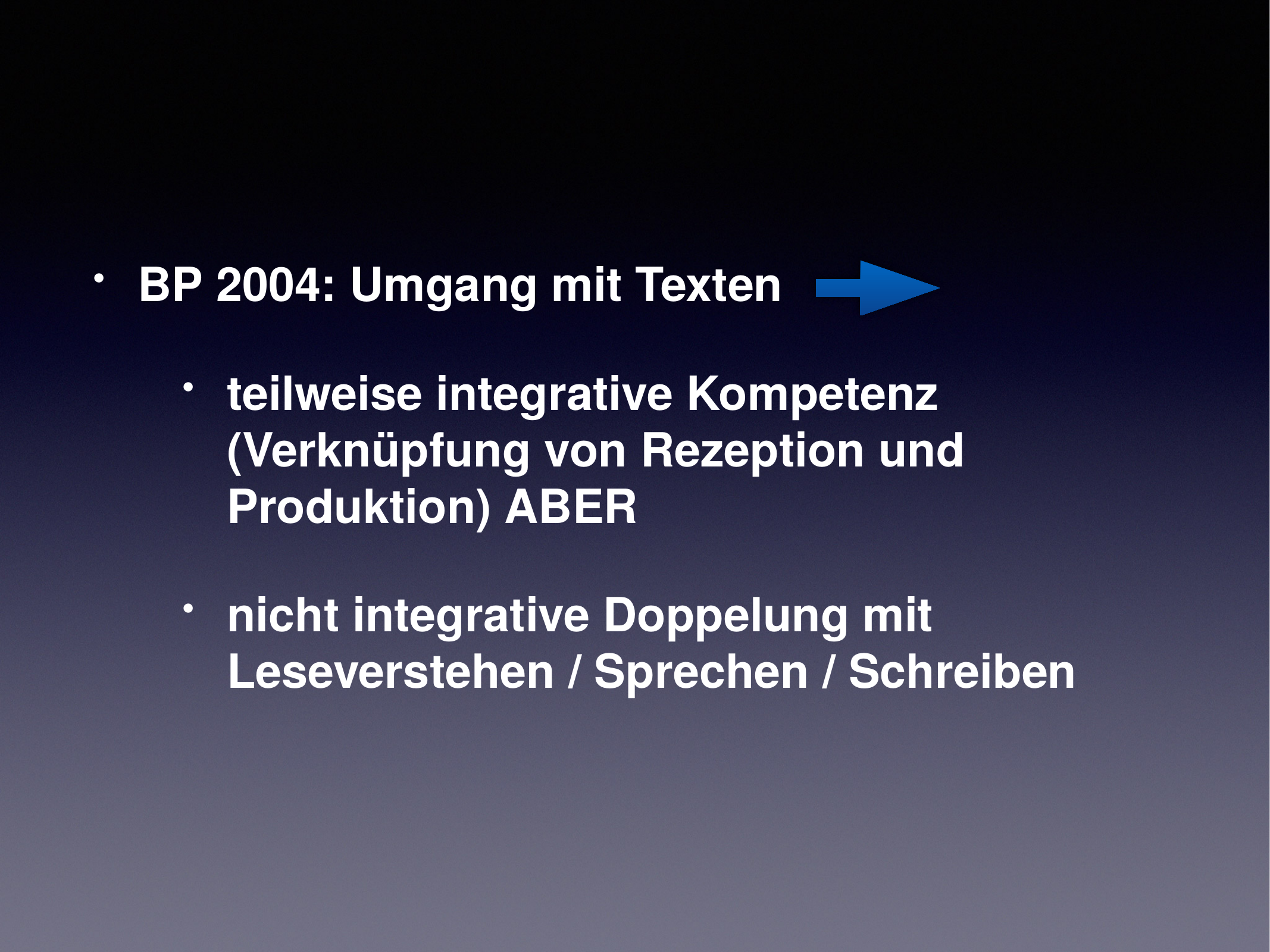

BP 2004: Umgang mit Texten
teilweise integrative Kompetenz (Verknüpfung von Rezeption und Produktion) ABER
nicht integrative Doppelung mit Leseverstehen / Sprechen / Schreiben